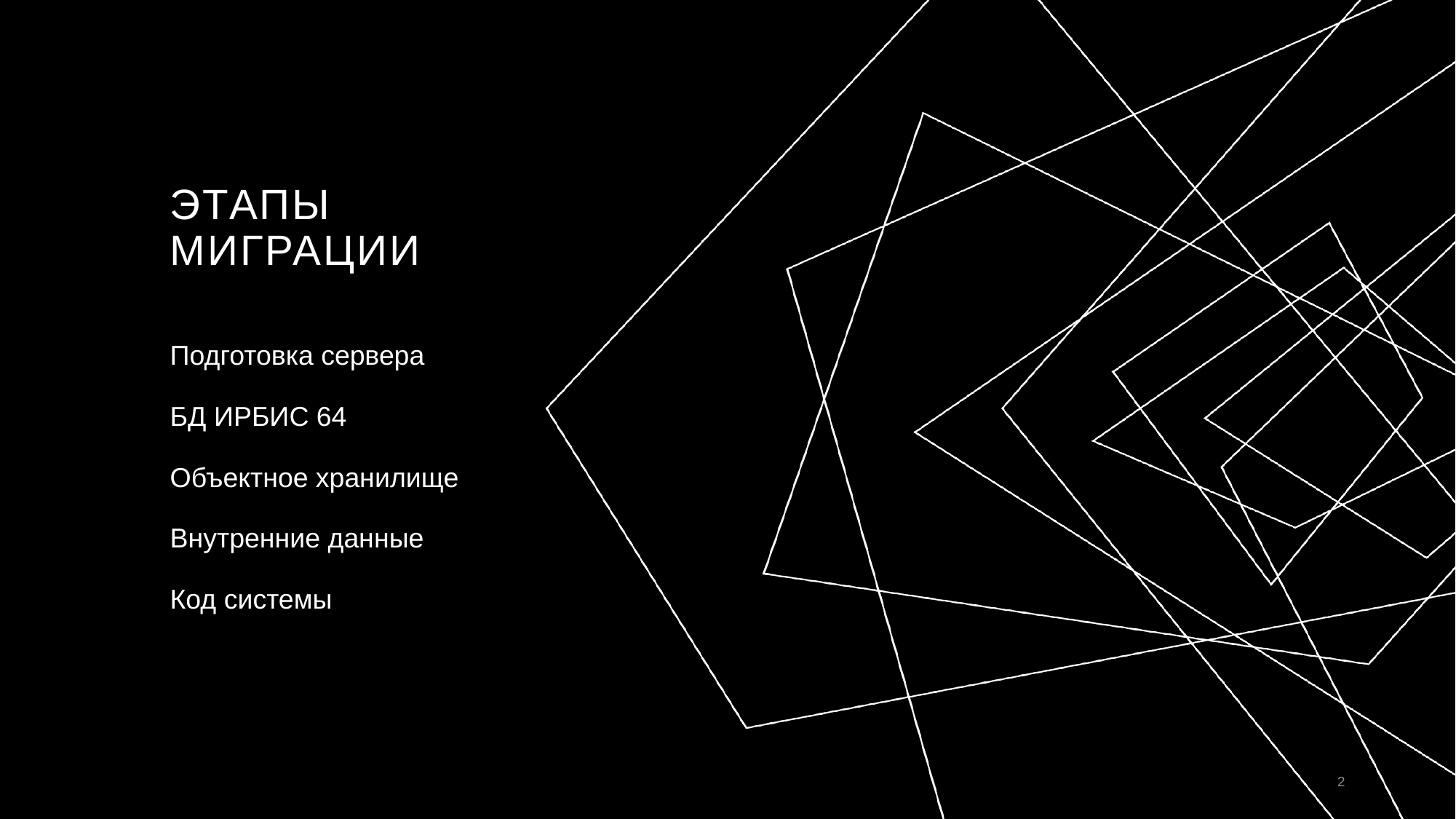

# Этапы миграции
Подготовка сервера
БД ИРБИС 64
Объектное хранилище
Внутренние данные
Код системы
2